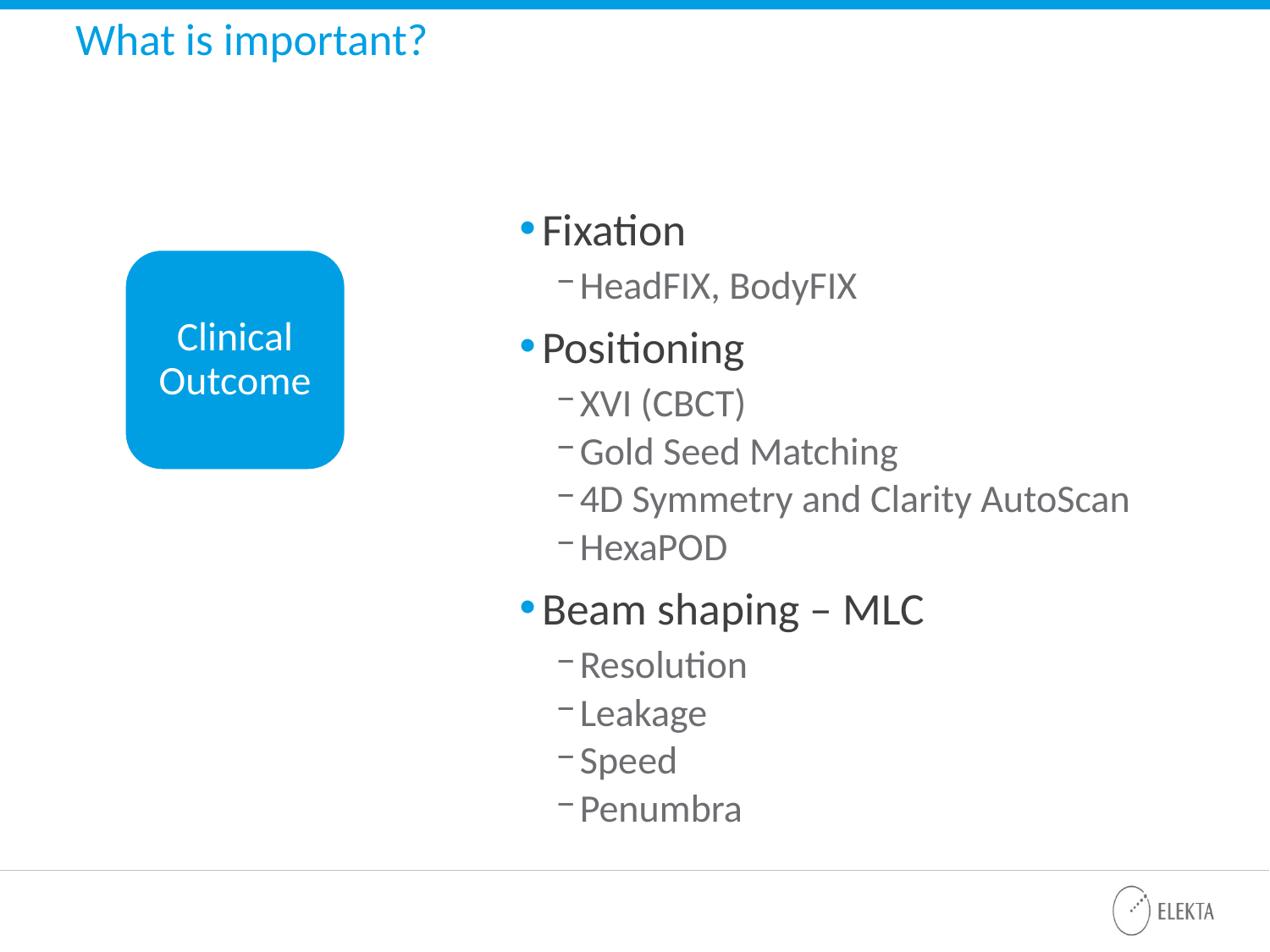

# What is important?
Fixation
HeadFIX, BodyFIX
Positioning
XVI (CBCT)
Gold Seed Matching
4D Symmetry and Clarity AutoScan
HexaPOD
Beam shaping – MLC
Resolution
Leakage
Speed
Penumbra

Clinical Outcome